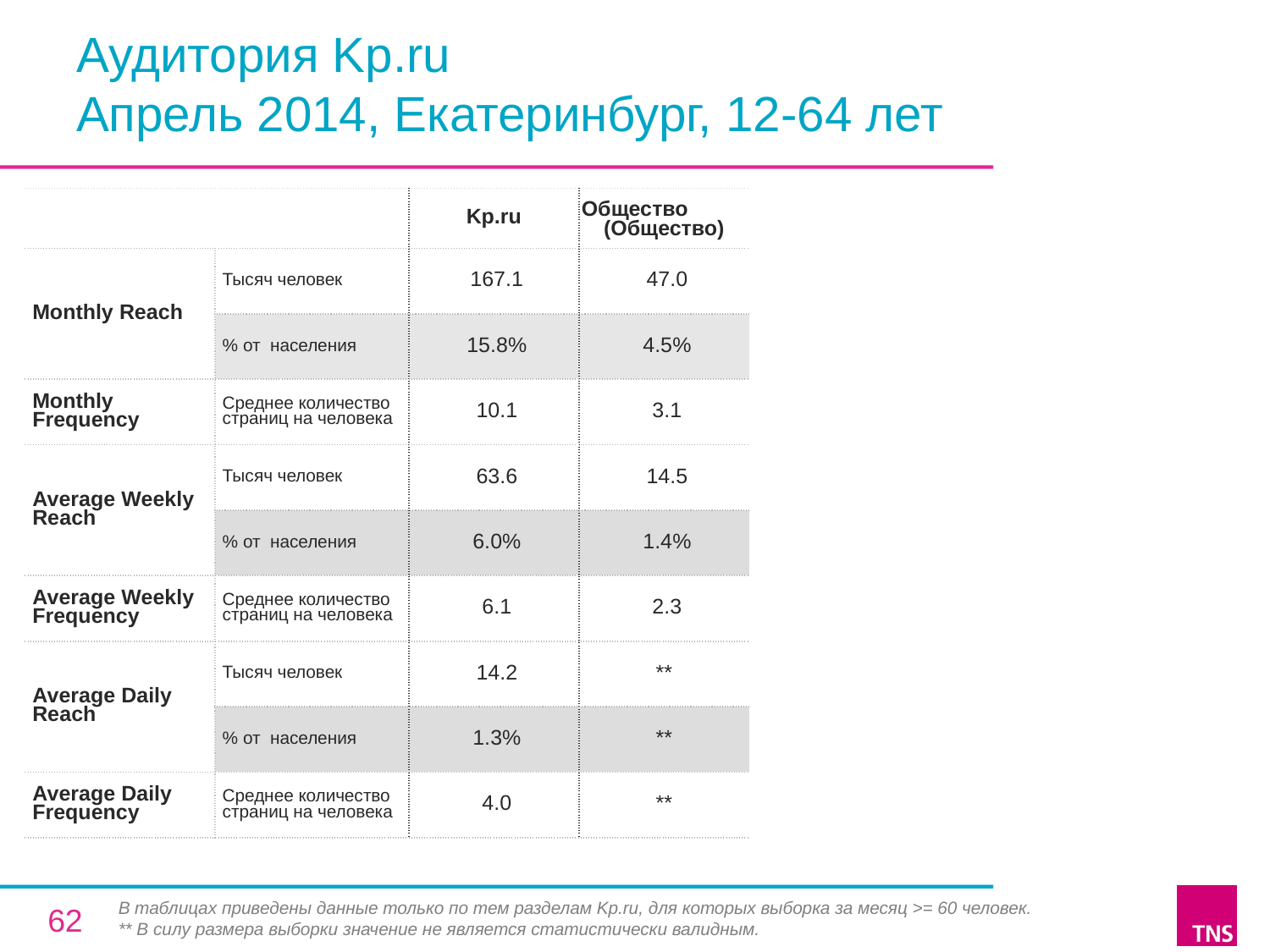

# Аудитория Kp.ru Апрель 2014, Екатеринбург, 12-64 лет
|  |  | Kp.ru | Общество (Общество) |
| --- | --- | --- | --- |
| Monthly Reach | Тысяч человек | 167.1 | 47.0 |
|  | % от населения | 15.8% | 4.5% |
| Monthly Frequency | Среднее количество страниц на человека | 10.1 | 3.1 |
| Average Weekly Reach | Тысяч человек | 63.6 | 14.5 |
|  | % от населения | 6.0% | 1.4% |
| Average Weekly Frequency | Среднее количество страниц на человека | 6.1 | 2.3 |
| Average Daily Reach | Тысяч человек | 14.2 | \*\* |
|  | % от населения | 1.3% | \*\* |
| Average Daily Frequency | Среднее количество страниц на человека | 4.0 | \*\* |
В таблицах приведены данные только по тем разделам Kp.ru, для которых выборка за месяц >= 60 человек.
** В силу размера выборки значение не является статистически валидным.
62